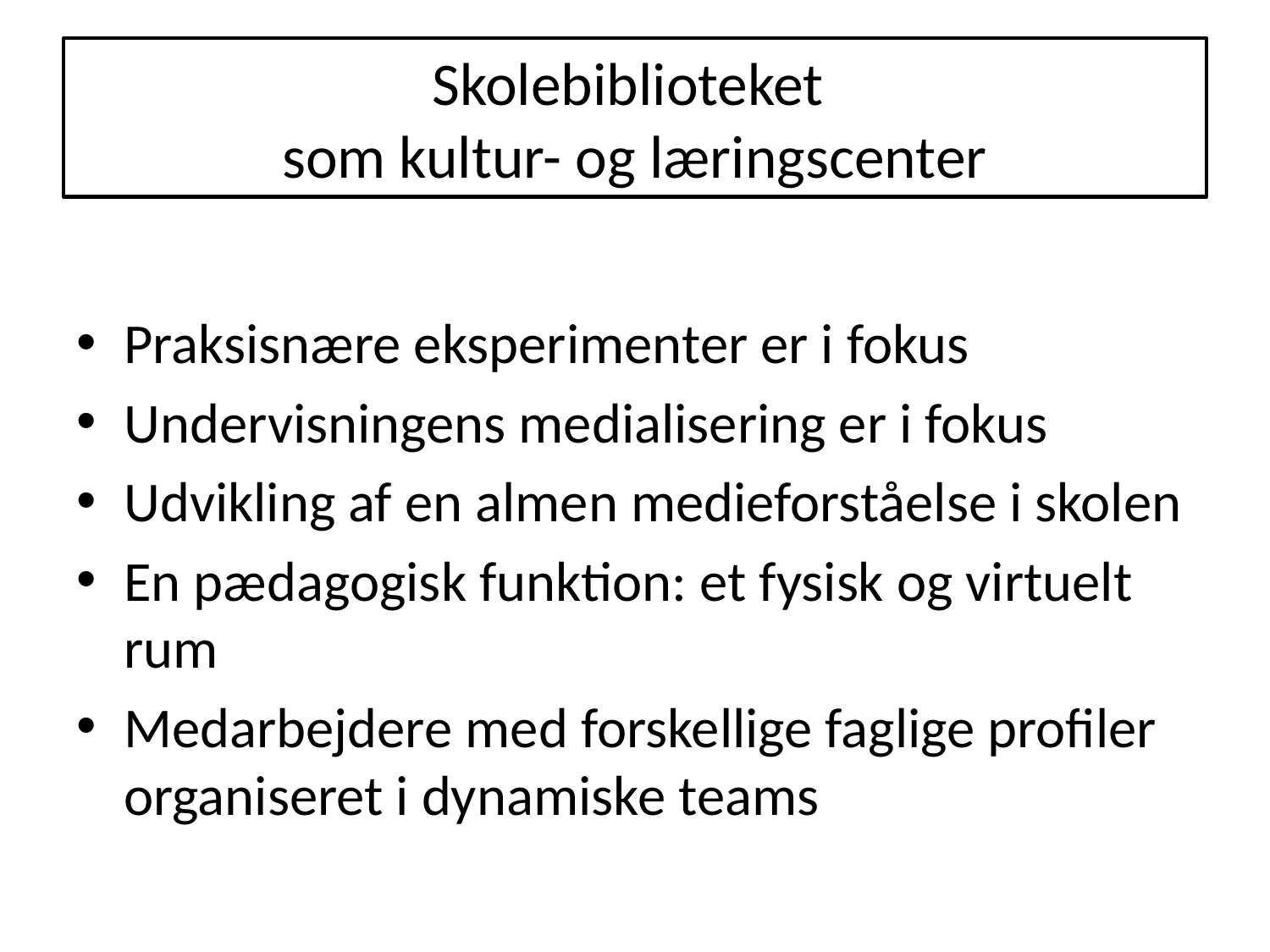

# Skolebiblioteket som kultur- og læringscenter

Praksisnære eksperimenter er i fokus
Undervisningens medialisering er i fokus
Udvikling af en almen medieforståelse i skolen
En pædagogisk funktion: et fysisk og virtuelt rum
Medarbejdere med forskellige faglige profiler organiseret i dynamiske teams